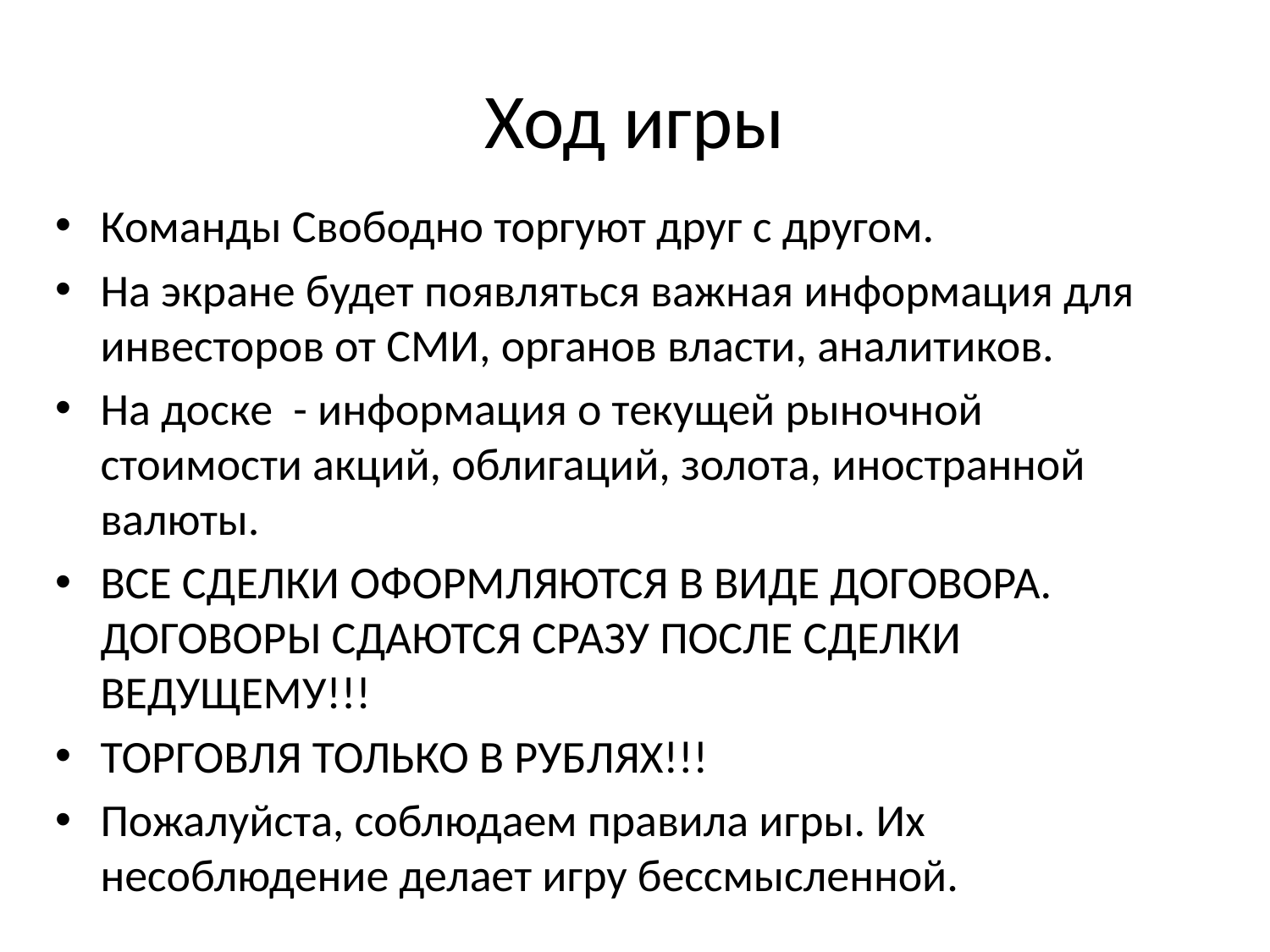

# Ход игры
Команды Свободно торгуют друг с другом.
На экране будет появляться важная информация для инвесторов от СМИ, органов власти, аналитиков.
На доске  - информация о текущей рыночной стоимости акций, облигаций, золота, иностранной валюты.
ВСЕ СДЕЛКИ ОФОРМЛЯЮТСЯ В ВИДЕ ДОГОВОРА. ДОГОВОРЫ СДАЮТСЯ СРАЗУ ПОСЛЕ СДЕЛКИ ВЕДУЩЕМУ!!!
ТОРГОВЛЯ ТОЛЬКО В РУБЛЯХ!!!
Пожалуйста, соблюдаем правила игры. Их несоблюдение делает игру бессмысленной.